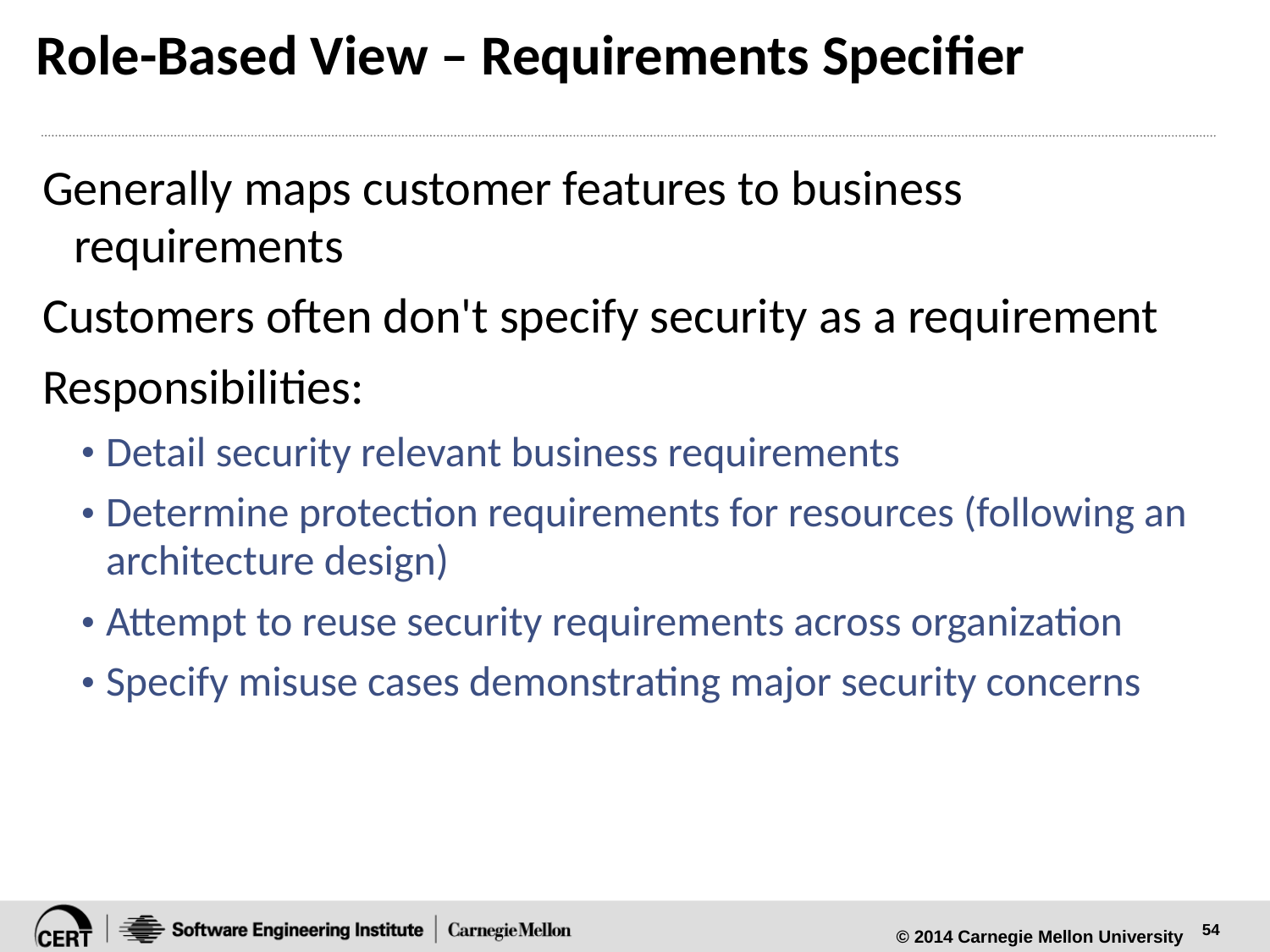

# Role-Based View – Requirements Specifier
Generally maps customer features to business requirements
Customers often don't specify security as a requirement
Responsibilities:
Detail security relevant business requirements
Determine protection requirements for resources (following an architecture design)‏
Attempt to reuse security requirements across organization
Specify misuse cases demonstrating major security concerns